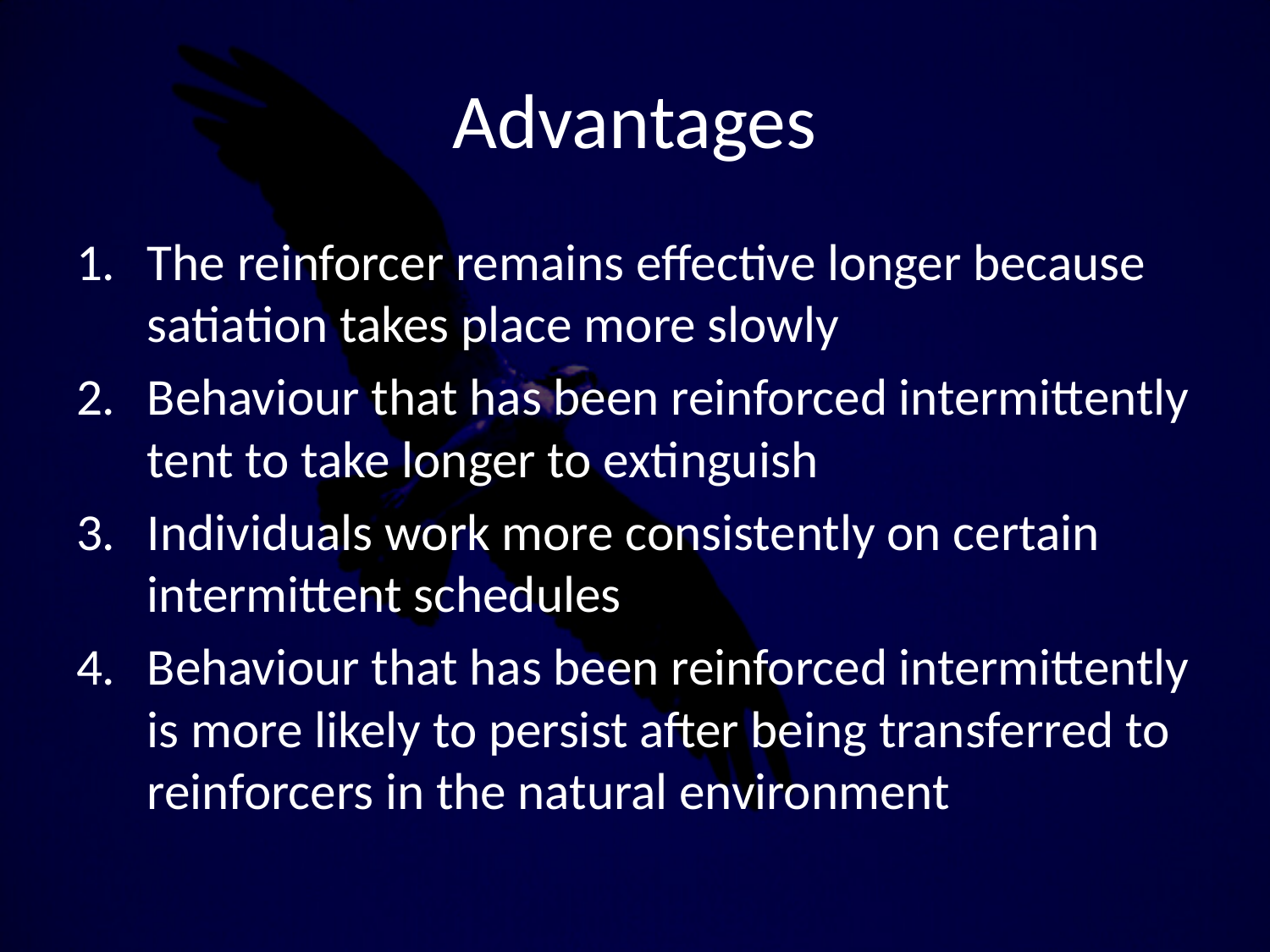

# Advantages
The reinforcer remains effective longer because satiation takes place more slowly
Behaviour that has been reinforced intermittently tent to take longer to extinguish
Individuals work more consistently on certain intermittent schedules
Behaviour that has been reinforced intermittently is more likely to persist after being transferred to reinforcers in the natural environment